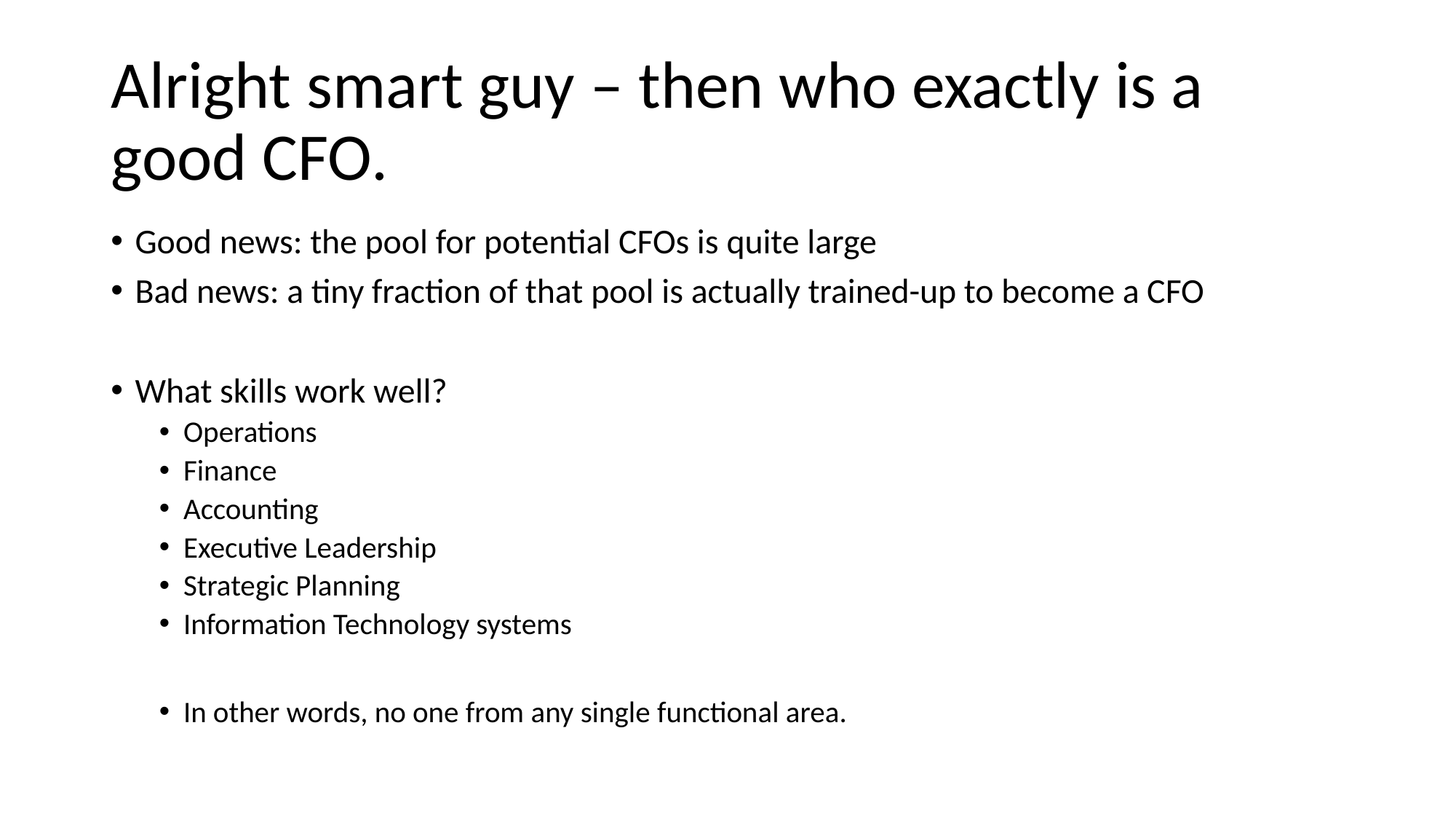

# Alright smart guy – then who exactly is a good CFO.
Good news: the pool for potential CFOs is quite large
Bad news: a tiny fraction of that pool is actually trained-up to become a CFO

What skills work well?
Operations
Finance
Accounting
Executive Leadership
Strategic Planning
Information Technology systems

In other words, no one from any single functional area.